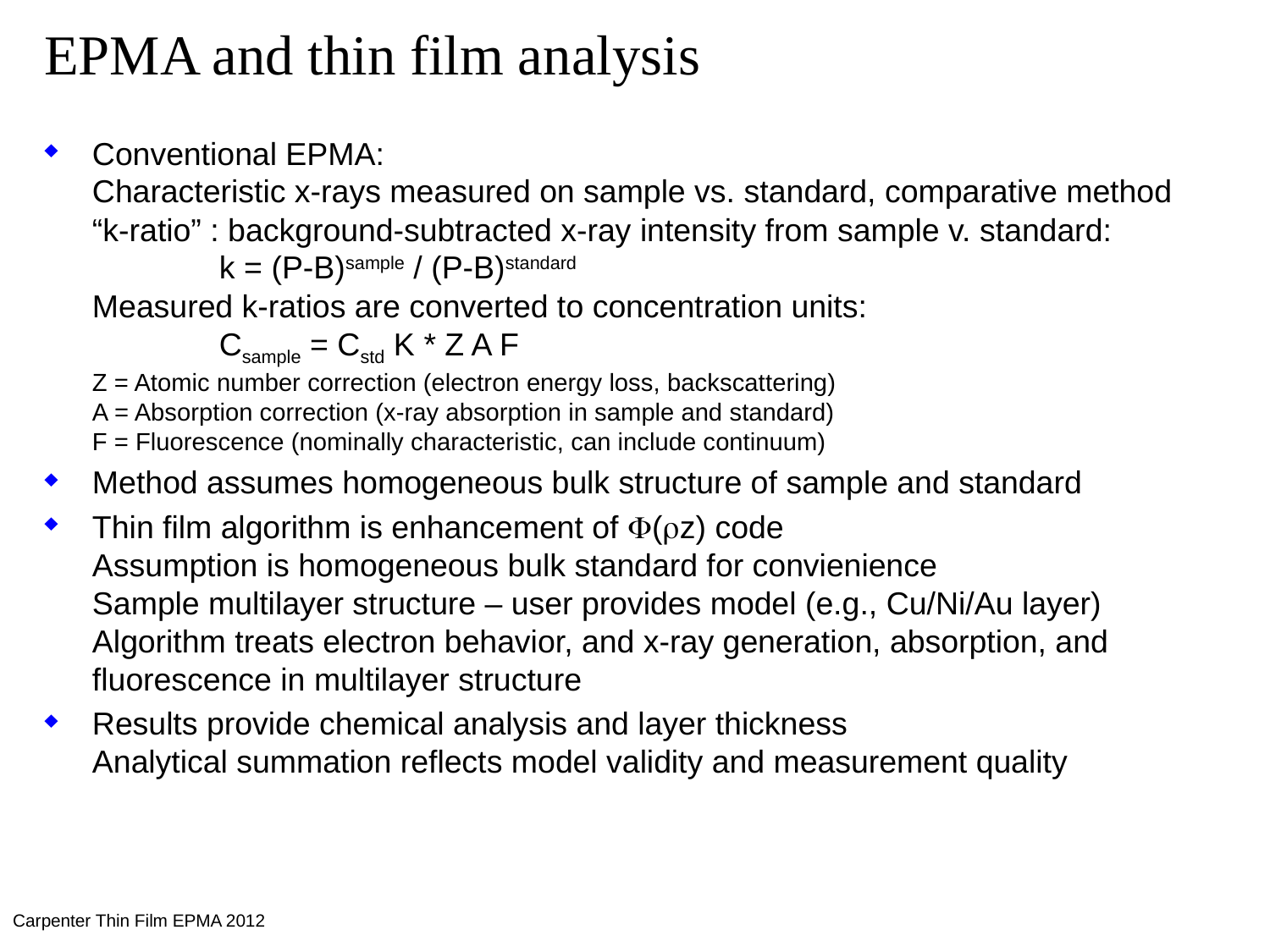

# EPMA and thin film analysis
Conventional EPMA:
Characteristic x-rays measured on sample vs. standard, comparative method
“k-ratio” : background-subtracted x-ray intensity from sample v. standard:
	k = (P-B)sample / (P-B)standard
Measured k-ratios are converted to concentration units:
 	Csample = Cstd K * Z A F
Z = Atomic number correction (electron energy loss, backscattering)
A = Absorption correction (x-ray absorption in sample and standard)
F = Fluorescence (nominally characteristic, can include continuum)
Method assumes homogeneous bulk structure of sample and standard
Thin film algorithm is enhancement of Φ(ρz) code
Assumption is homogeneous bulk standard for convienience
Sample multilayer structure – user provides model (e.g., Cu/Ni/Au layer)
Algorithm treats electron behavior, and x-ray generation, absorption, and fluorescence in multilayer structure
Results provide chemical analysis and layer thickness
Analytical summation reflects model validity and measurement quality
Carpenter Thin Film EPMA 2012